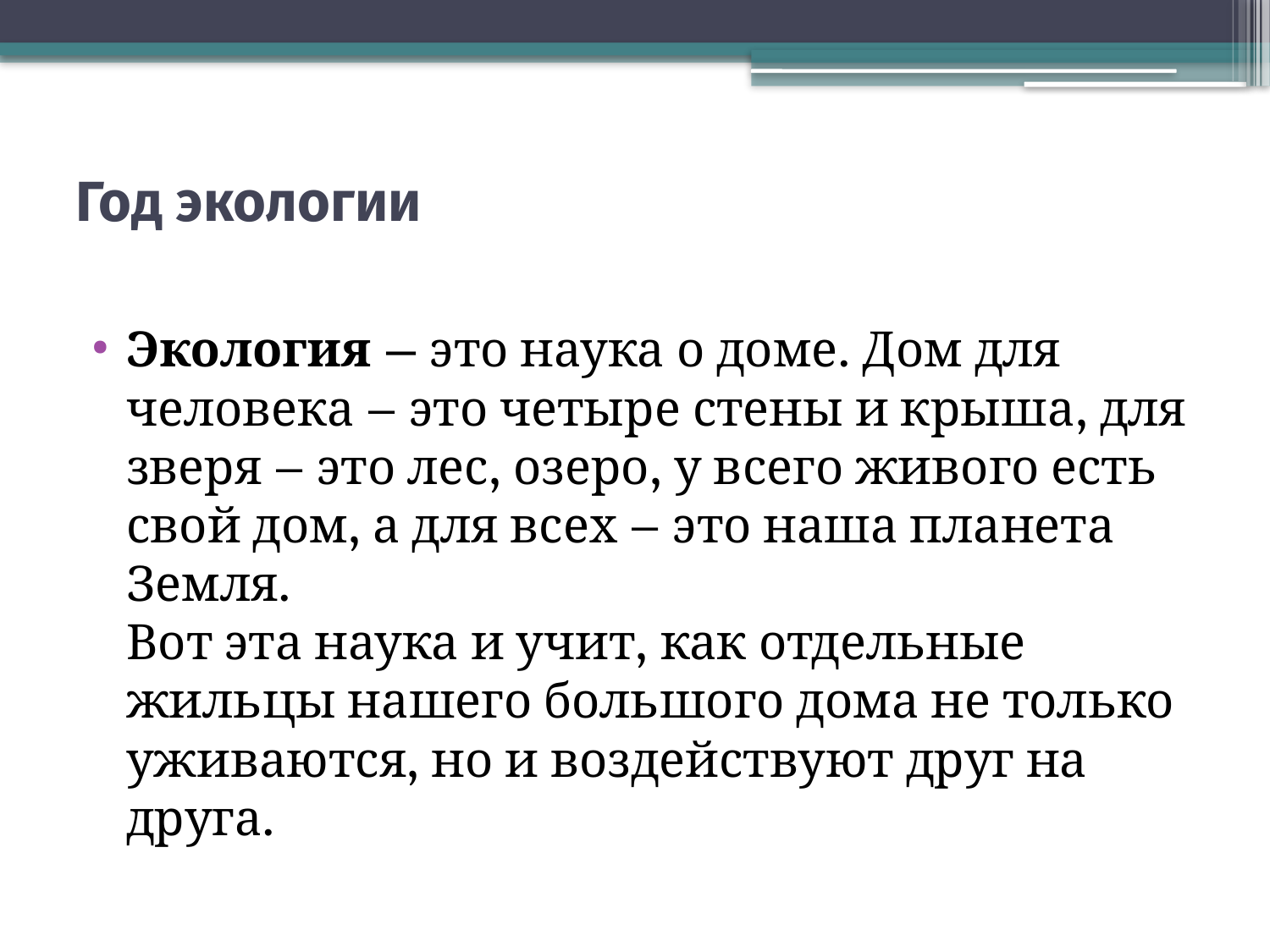

# Год экологии
Экология – это наука о доме. Дом для человека – это четыре стены и крыша, для зверя – это лес, озеро, у всего живого есть свой дом, а для всех – это наша планета Земля. 
Вот эта наука и учит, как отдельные жильцы нашего большого дома не только уживаются, но и воздействуют друг на друга.